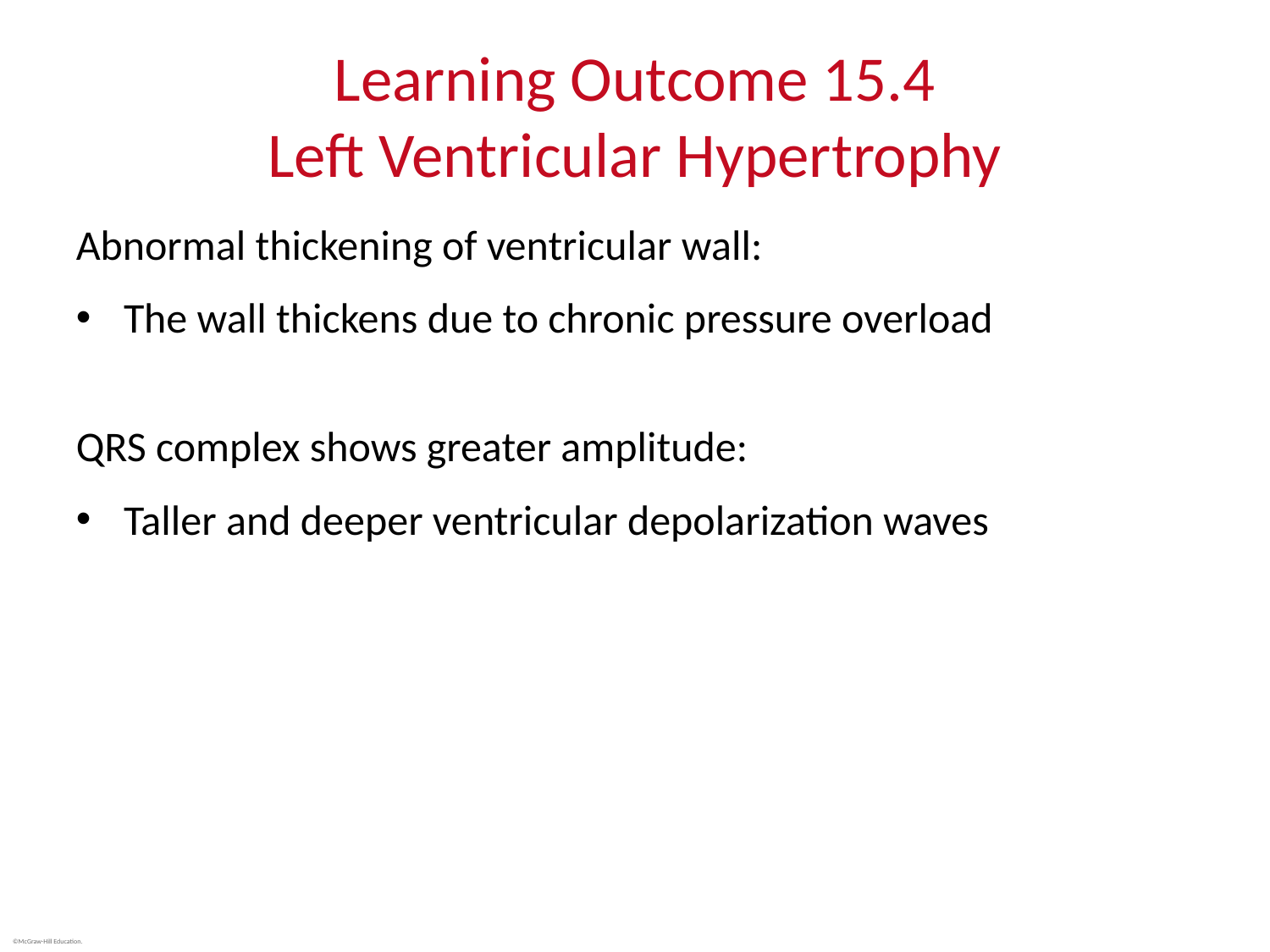

# Learning Outcome 15.4 Left Ventricular Hypertrophy
Abnormal thickening of ventricular wall:
The wall thickens due to chronic pressure overload
QRS complex shows greater amplitude:
Taller and deeper ventricular depolarization waves